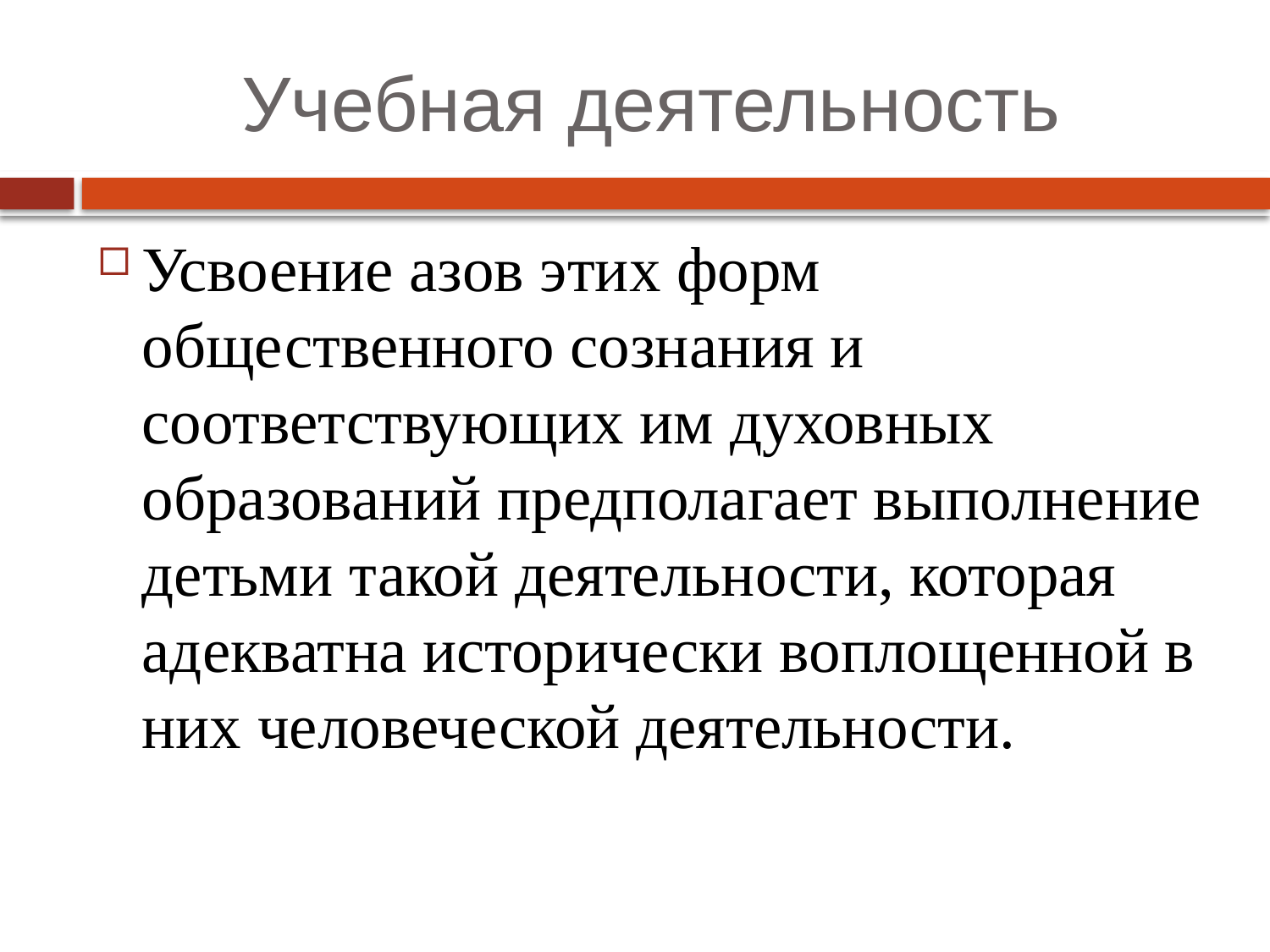

# Учебная деятельность
Усвоение азов этих форм общественного сознания и соответствующих им духовных образований предполагает выполнение детьми такой деятельности, которая адекватна исторически воплощенной в них человеческой деятельности.